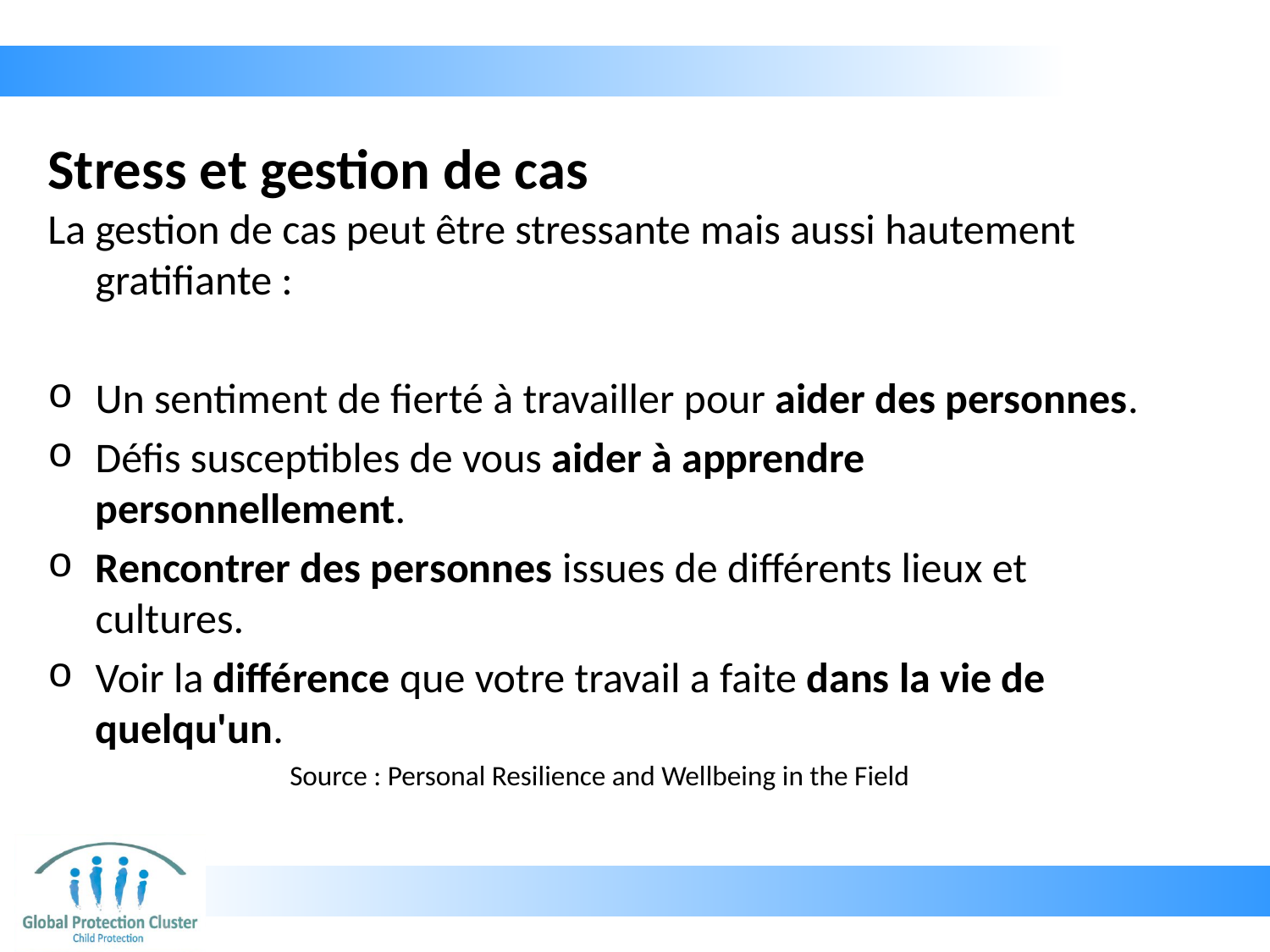

# Stress et gestion de cas

La gestion de cas peut être stressante mais aussi hautement gratifiante :

Un sentiment de fierté à travailler pour aider des personnes.
Défis susceptibles de vous aider à apprendre personnellement.
Rencontrer des personnes issues de différents lieux et cultures.
Voir la différence que votre travail a faite dans la vie de quelqu'un.
Source : Personal Resilience and Wellbeing in the Field